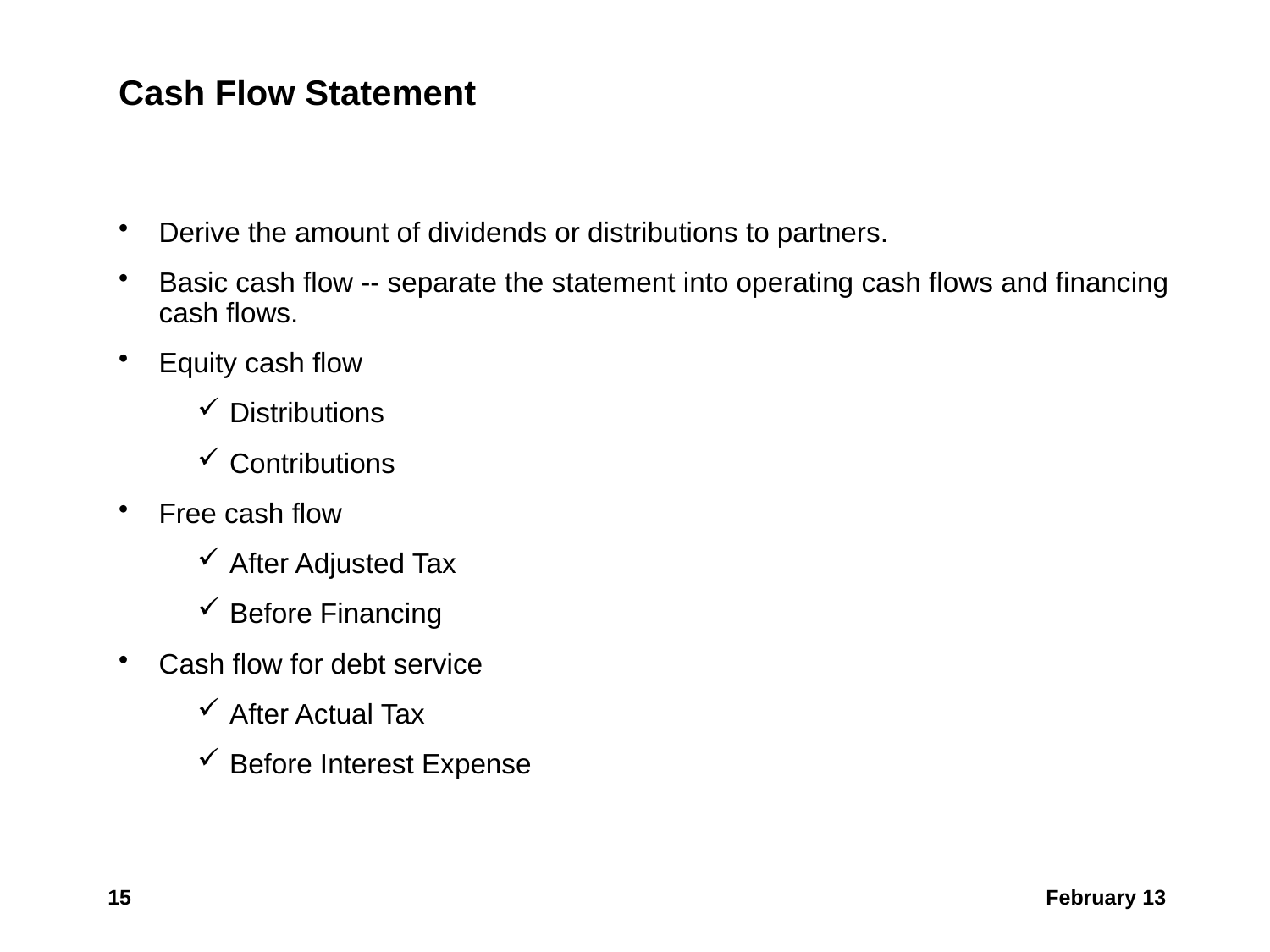

# Cash Flow Statement
Derive the amount of dividends or distributions to partners.
Basic cash flow -- separate the statement into operating cash flows and financing cash flows.
Equity cash flow
Distributions
Contributions
Free cash flow
After Adjusted Tax
Before Financing
Cash flow for debt service
After Actual Tax
Before Interest Expense